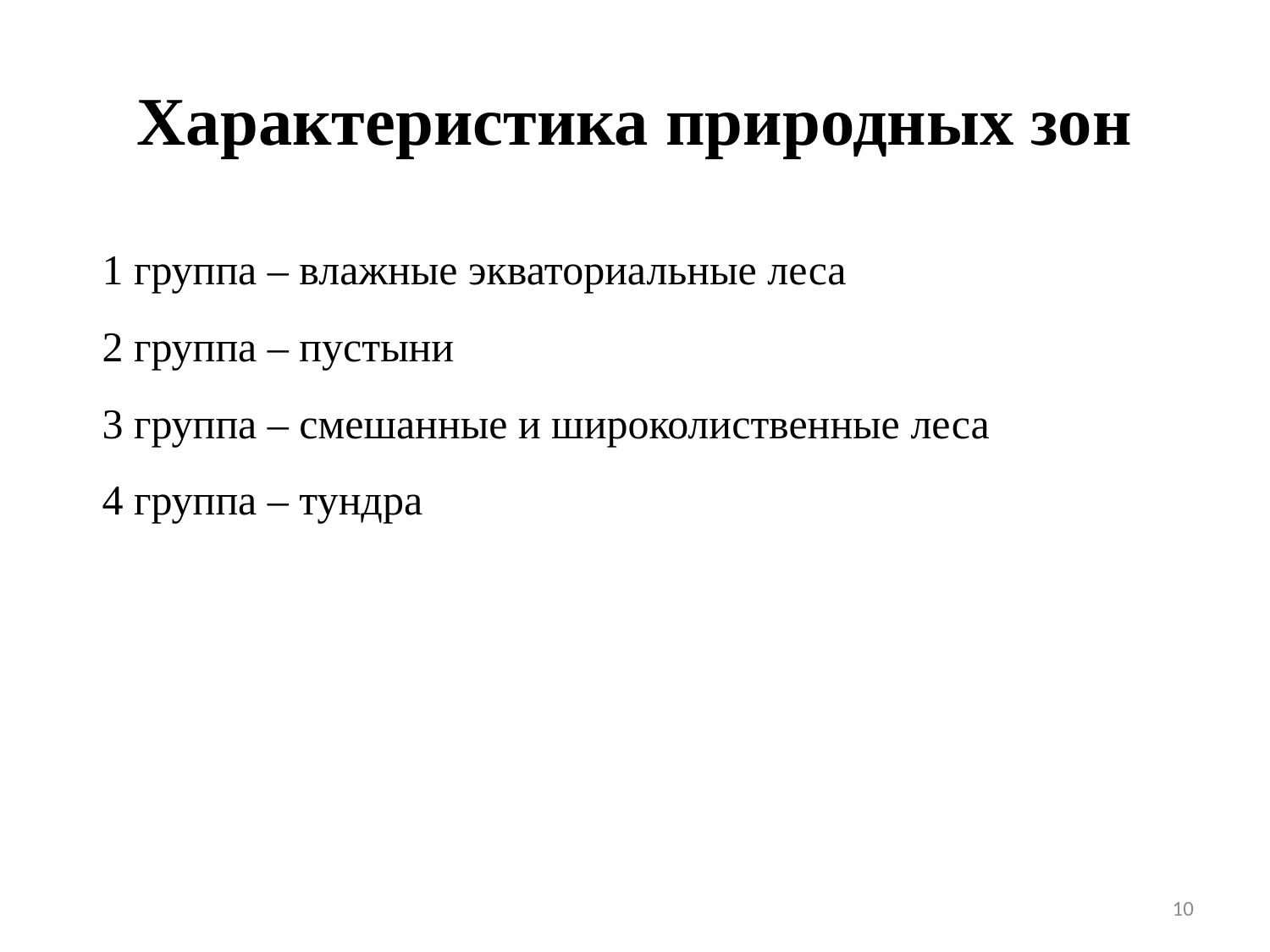

# Характеристика природных зон
1 группа – влажные экваториальные леса
2 группа – пустыни
3 группа – смешанные и широколиственные леса
4 группа – тундра

10